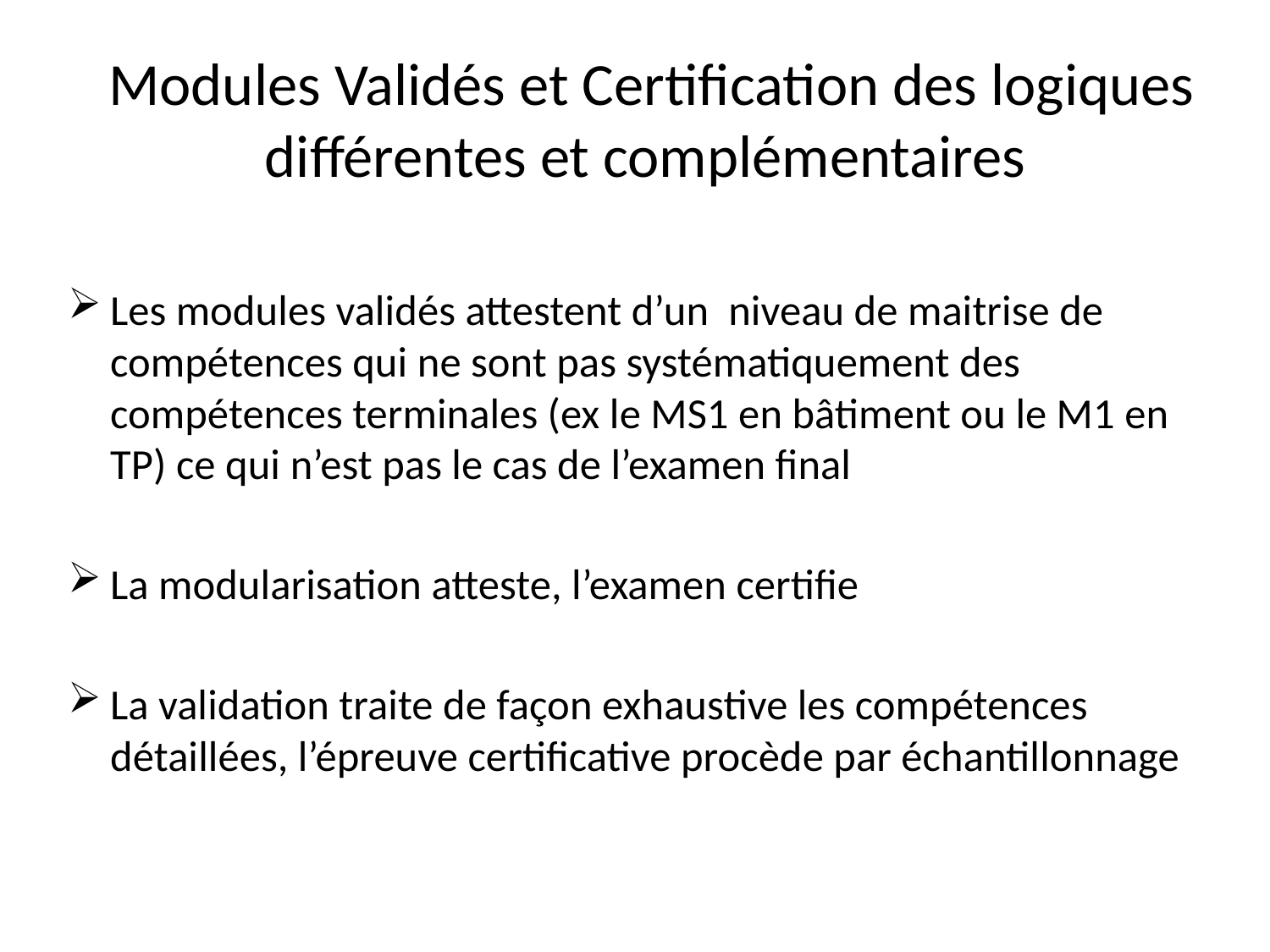

# Modules Validés et Certification des logiques différentes et complémentaires
Les modules validés attestent d’un  niveau de maitrise de compétences qui ne sont pas systématiquement des compétences terminales (ex le MS1 en bâtiment ou le M1 en TP) ce qui n’est pas le cas de l’examen final

La modularisation atteste, l’examen certifie

La validation traite de façon exhaustive les compétences détaillées, l’épreuve certificative procède par échantillonnage